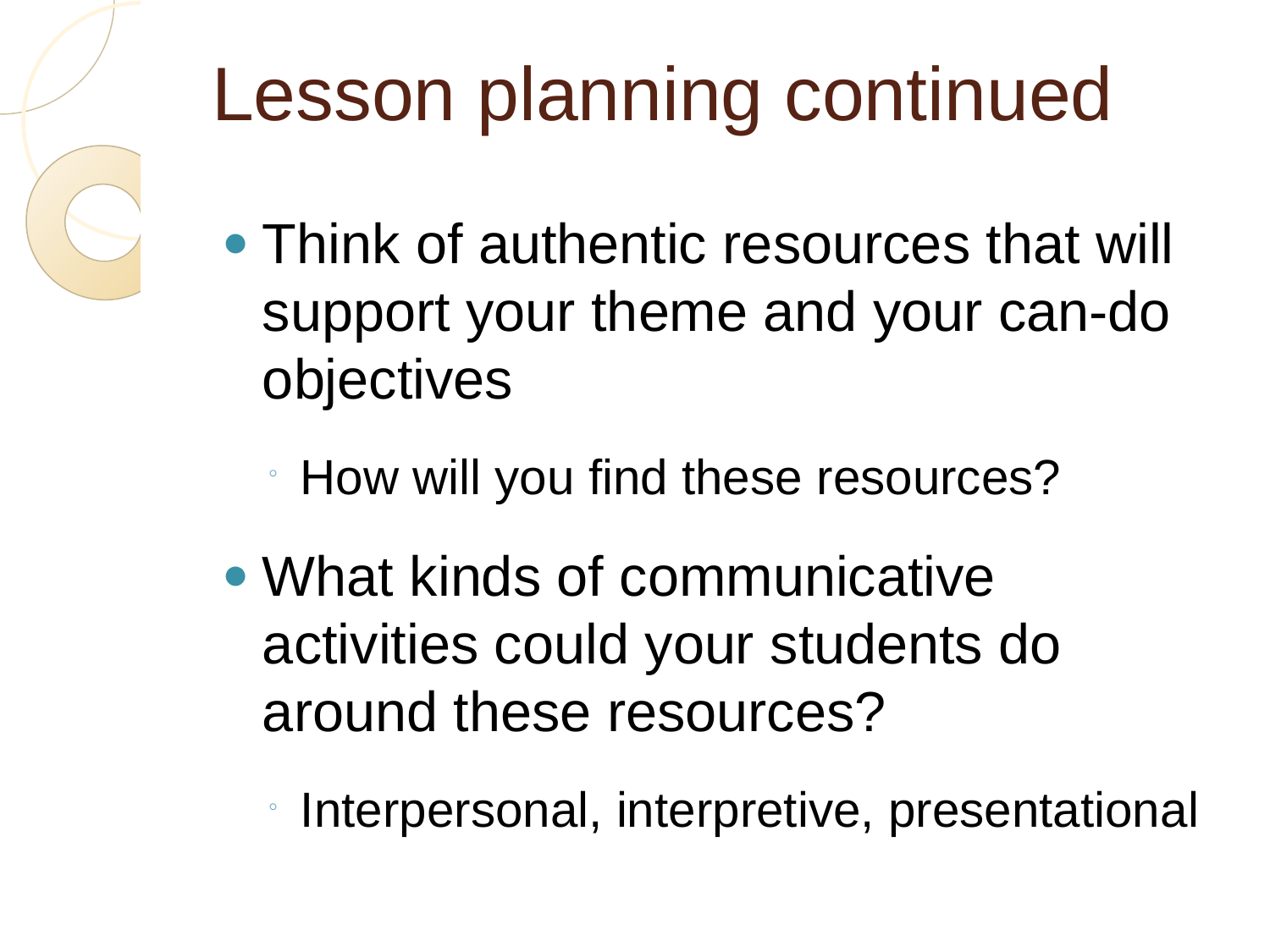

# Lesson planning continued
Think of authentic resources that will support your theme and your can-do objectives
How will you find these resources?
What kinds of communicative activities could your students do around these resources?
Interpersonal, interpretive, presentational